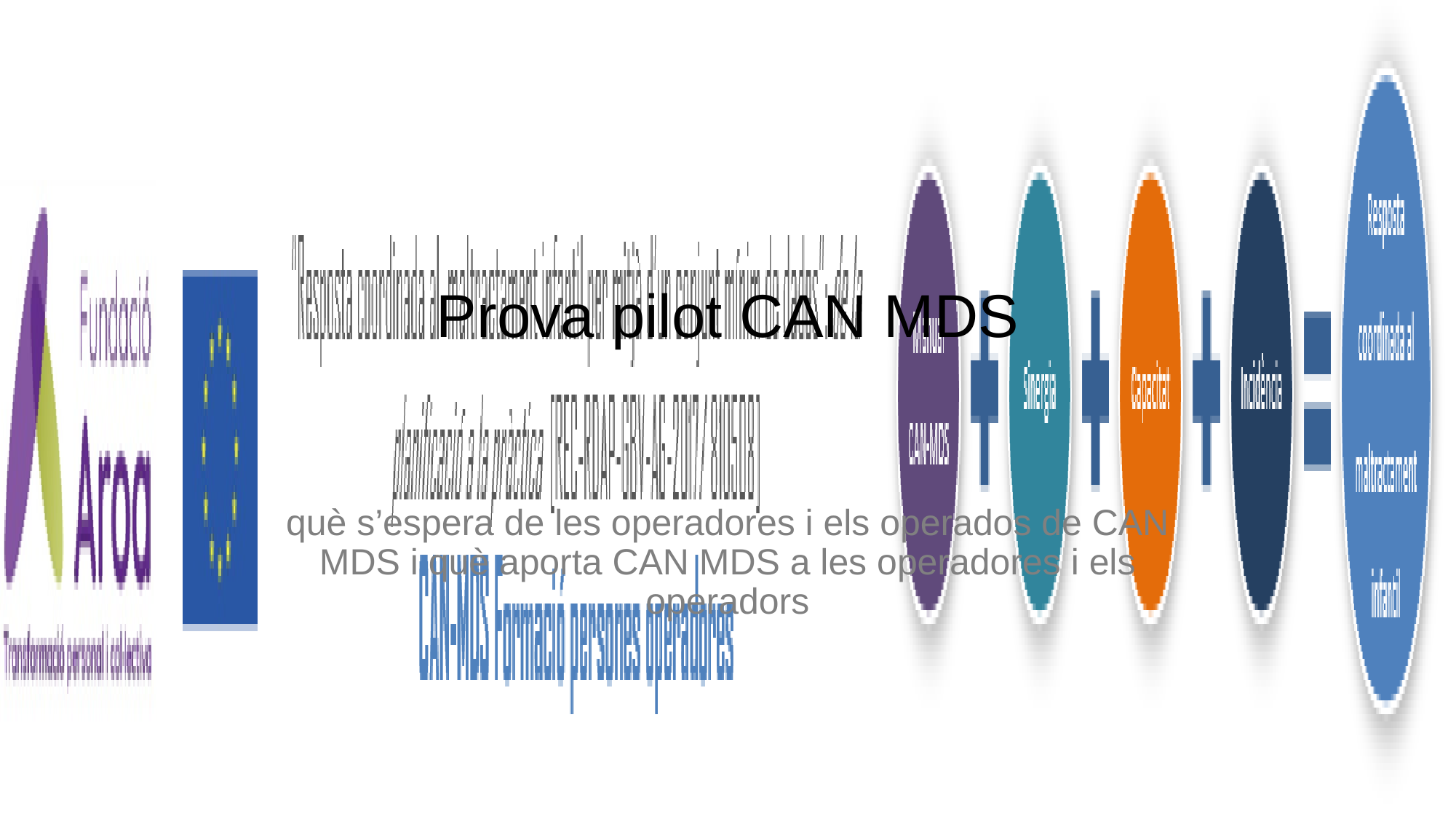

# Prova pilot CAN MDS

què s’espera de les operadores i els operados de CAN MDS i què aporta CAN MDS a les operadores i els operadors